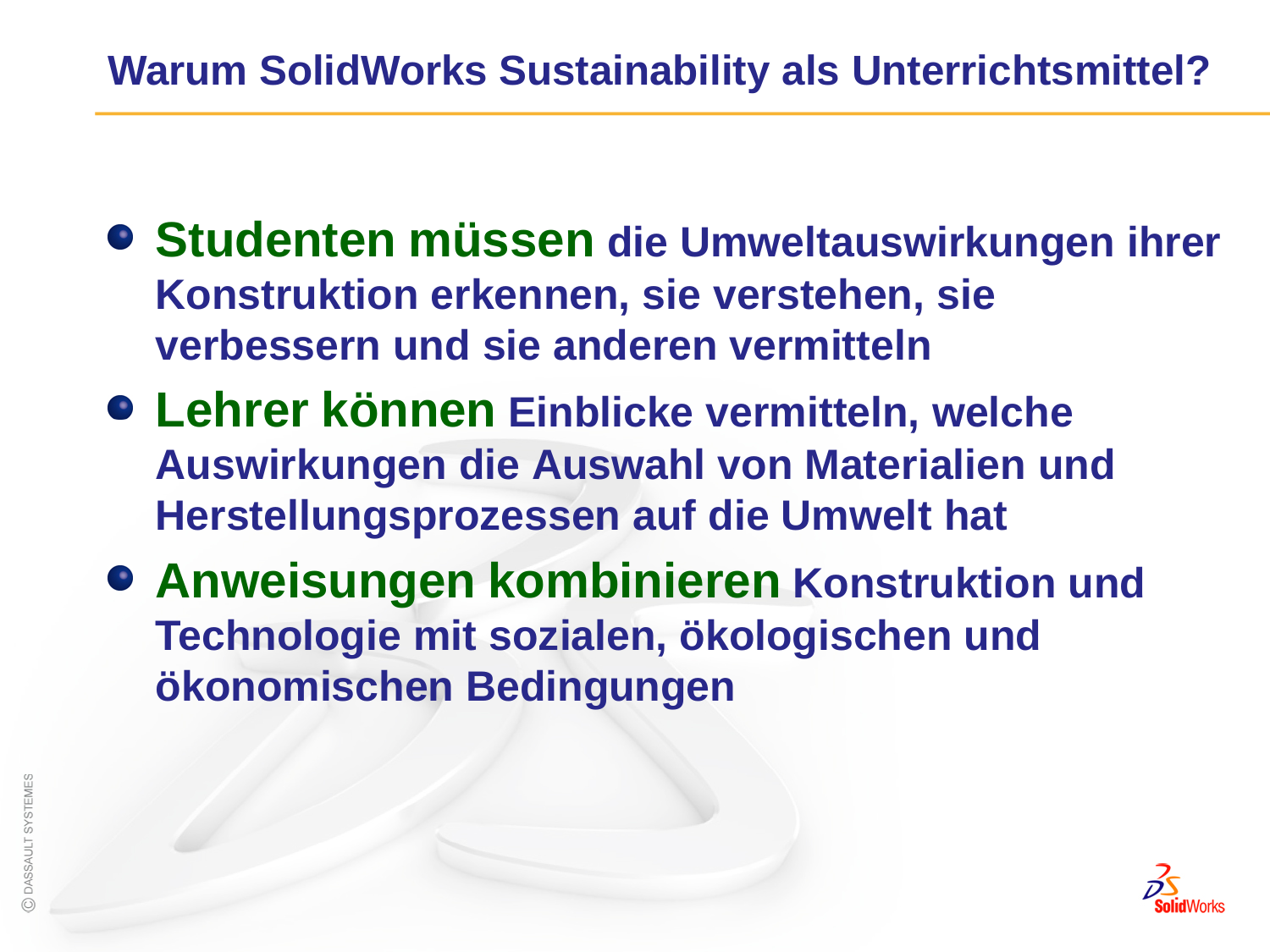

# Warum SolidWorks Sustainability als Unterrichtsmittel?
Studenten müssen die Umweltauswirkungen ihrer Konstruktion erkennen, sie verstehen, sie verbessern und sie anderen vermitteln
Lehrer können Einblicke vermitteln, welche Auswirkungen die Auswahl von Materialien und Herstellungsprozessen auf die Umwelt hat
Anweisungen kombinieren Konstruktion und Technologie mit sozialen, ökologischen und ökonomischen Bedingungen